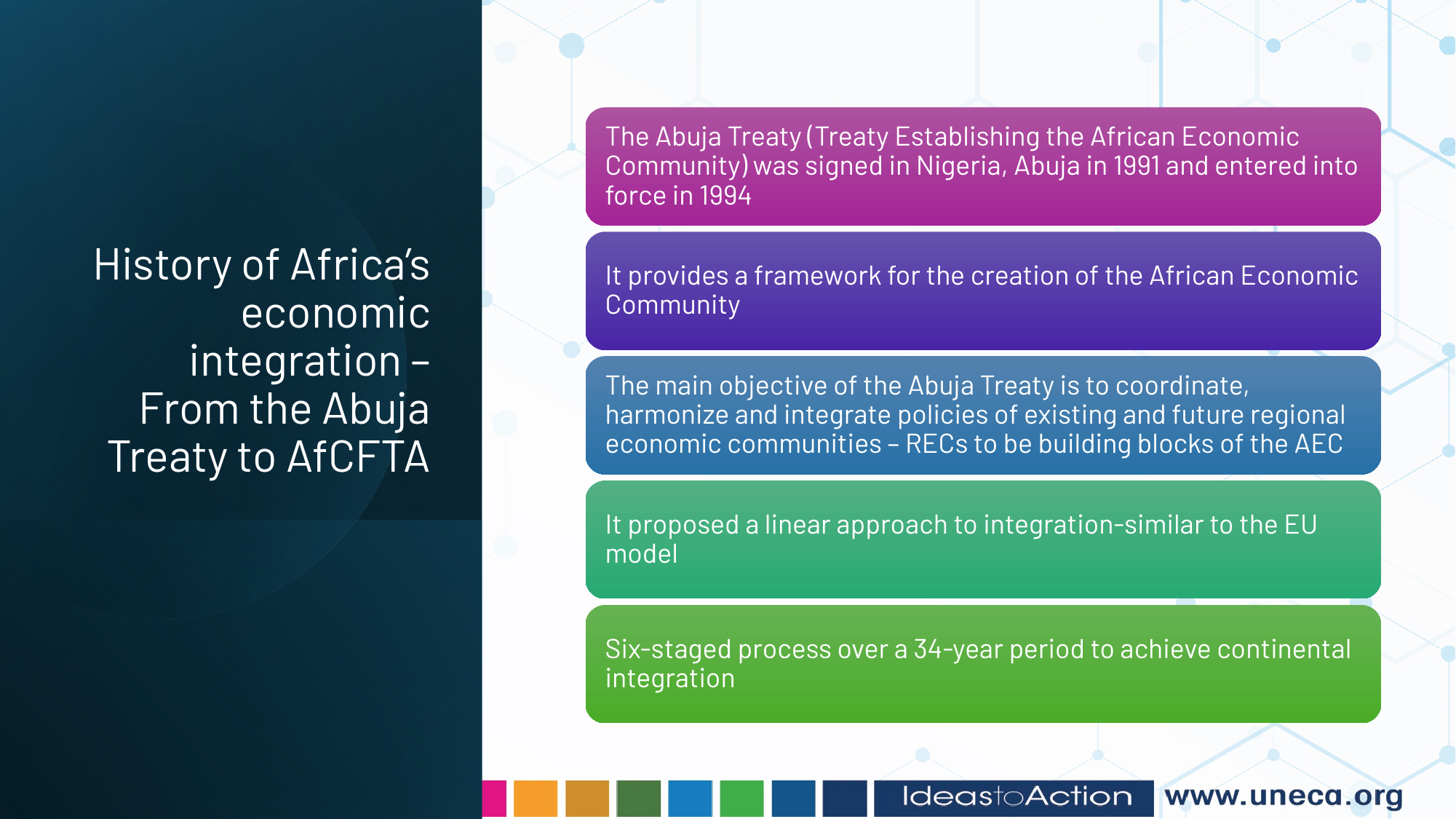

The Abuja Treaty (Treaty Establishing the African Economic Community) was signed in Nigeria, Abuja in 1991 and entered into force in 1994
It provides a framework for the creation of the African Economic Community
The main objective of the Abuja Treaty is to coordinate, harmonize and integrate policies of existing and future regional economic communities – RECs to be building blocks of the AEC
It proposed a linear approach to integration-similar to the EU model
Six-staged process over a 34-year period to achieve continental integration

# History of Africa’s economic integration – From the Abuja Treaty to AfCFTA